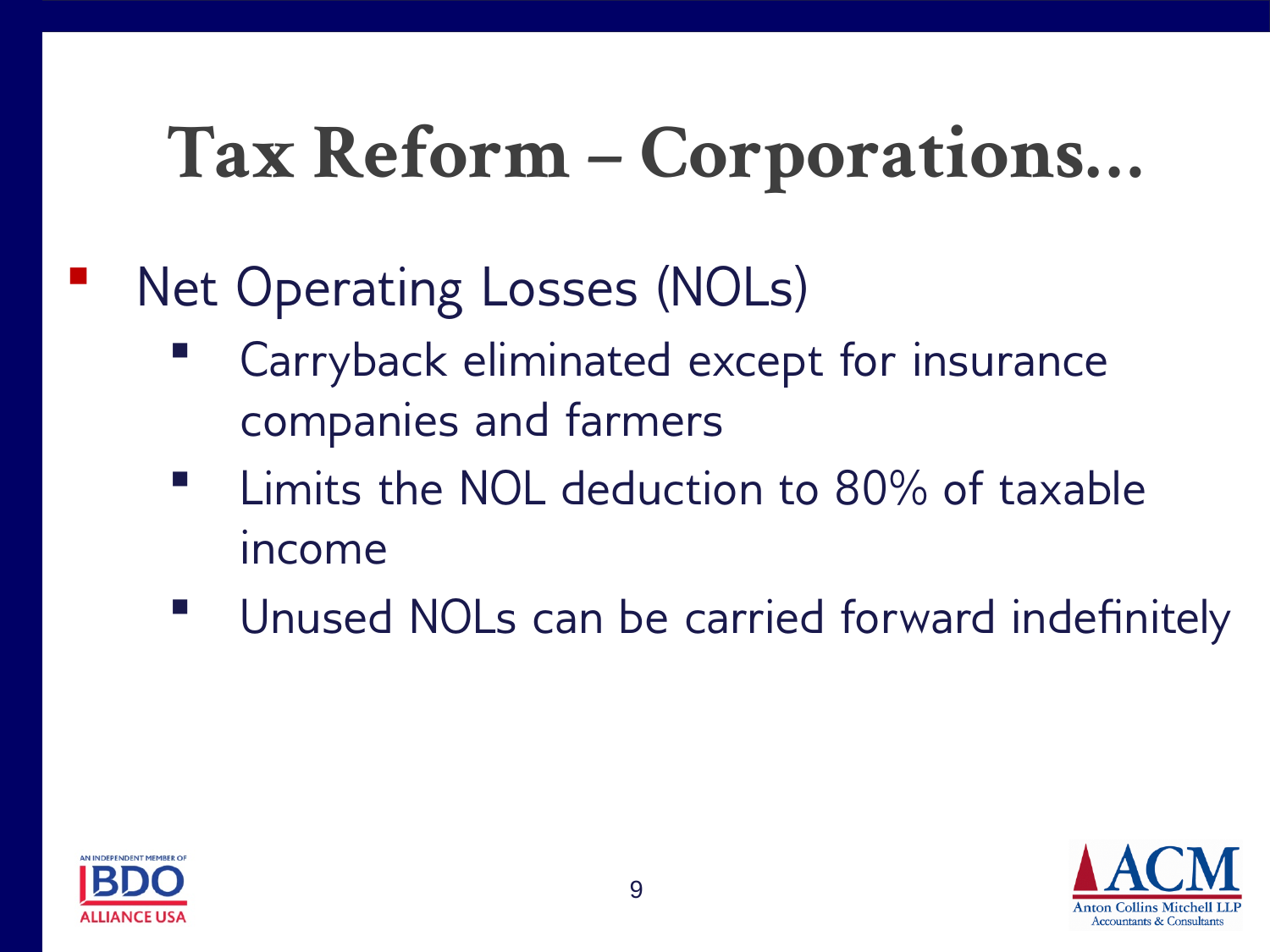

# Tax Reform – Corporations…
Net Operating Losses (NOLs)
Carryback eliminated except for insurance companies and farmers
Limits the NOL deduction to 80% of taxable income
Unused NOLs can be carried forward indefinitely
9